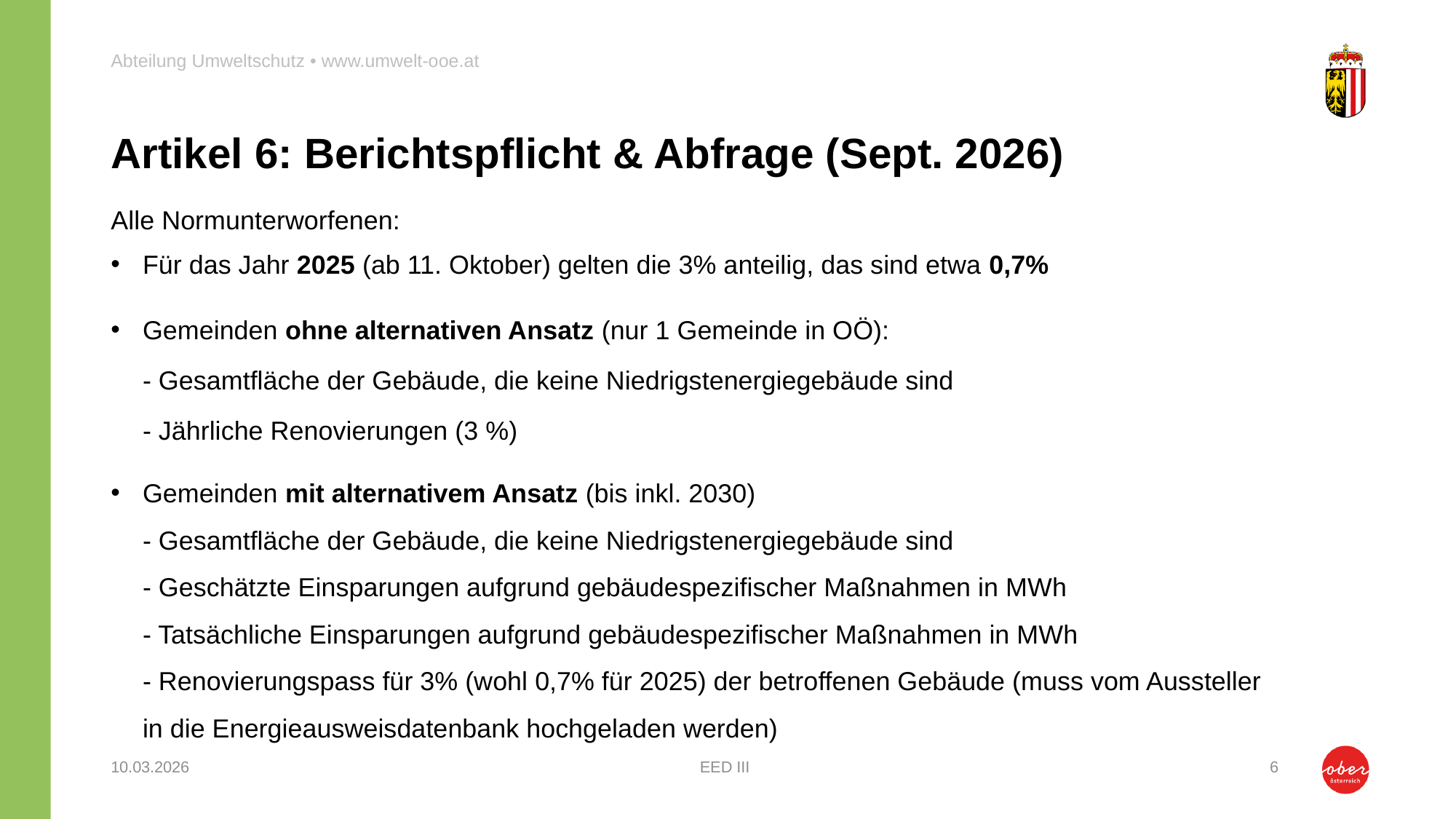

# Artikel 6: Berichtspflicht & Abfrage (Sept. 2026)
Alle Normunterworfenen:
Für das Jahr 2025 (ab 11. Oktober) gelten die 3% anteilig, das sind etwa 0,7%
Gemeinden ohne alternativen Ansatz (nur 1 Gemeinde in OÖ):
- Gesamtfläche der Gebäude, die keine Niedrigstenergiegebäude sind
- Jährliche Renovierungen (3 %)
Gemeinden mit alternativem Ansatz (bis inkl. 2030)
- Gesamtfläche der Gebäude, die keine Niedrigstenergiegebäude sind
- Geschätzte Einsparungen aufgrund gebäudespezifischer Maßnahmen in MWh
- Tatsächliche Einsparungen aufgrund gebäudespezifischer Maßnahmen in MWh
- Renovierungspass für 3% (wohl 0,7% für 2025) der betroffenen Gebäude (muss vom Aussteller in die Energieausweisdatenbank hochgeladen werden)
10.03.2026
EED III
6